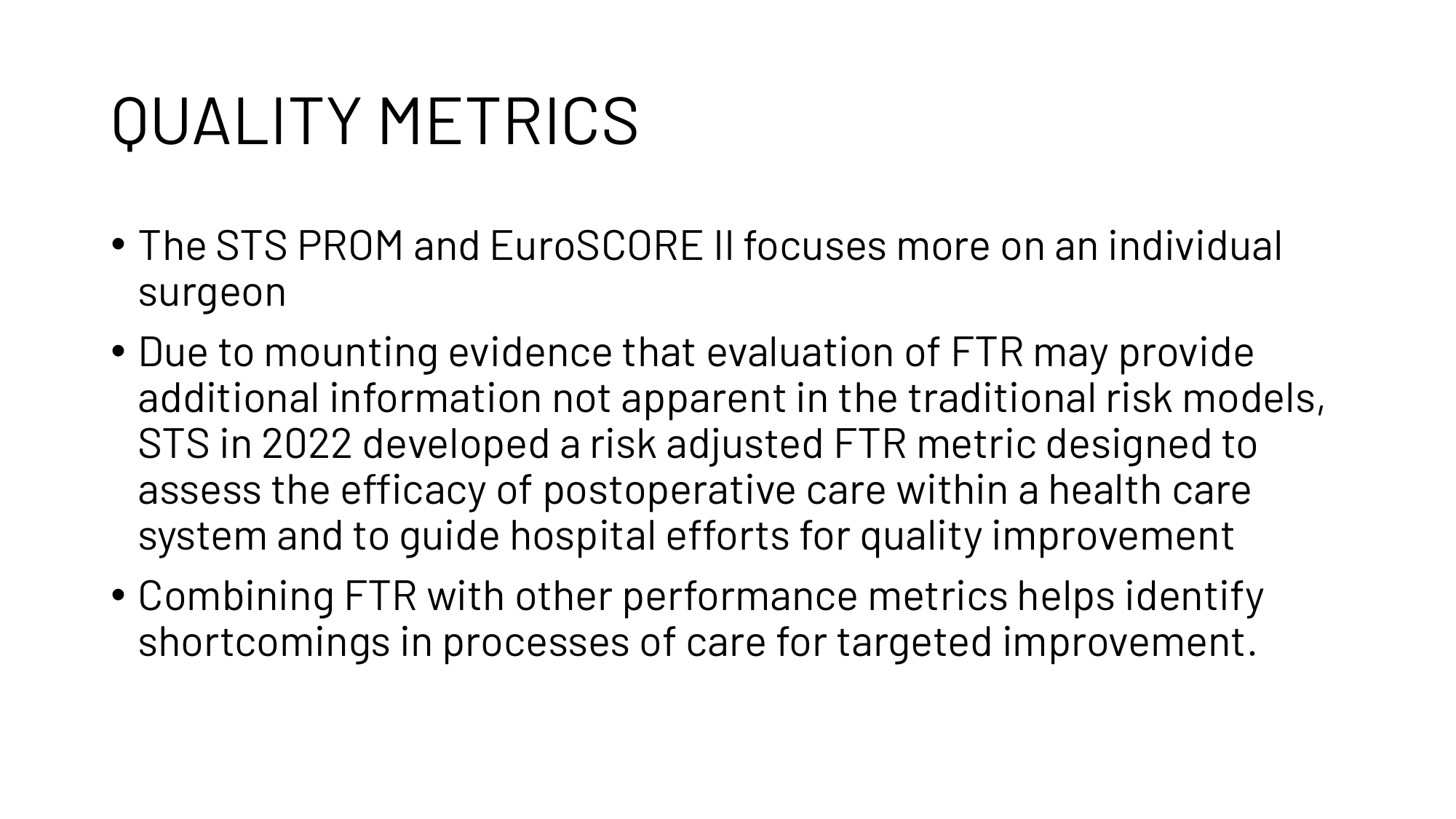

# QUALITY METRICS
The STS PROM and EuroSCORE II focuses more on an individual surgeon
Due to mounting evidence that evaluation of FTR may provide additional information not apparent in the traditional risk models, STS in 2022 developed a risk adjusted FTR metric designed to assess the efficacy of postoperative care within a health care system and to guide hospital efforts for quality improvement
Combining FTR with other performance metrics helps identify shortcomings in processes of care for targeted improvement.